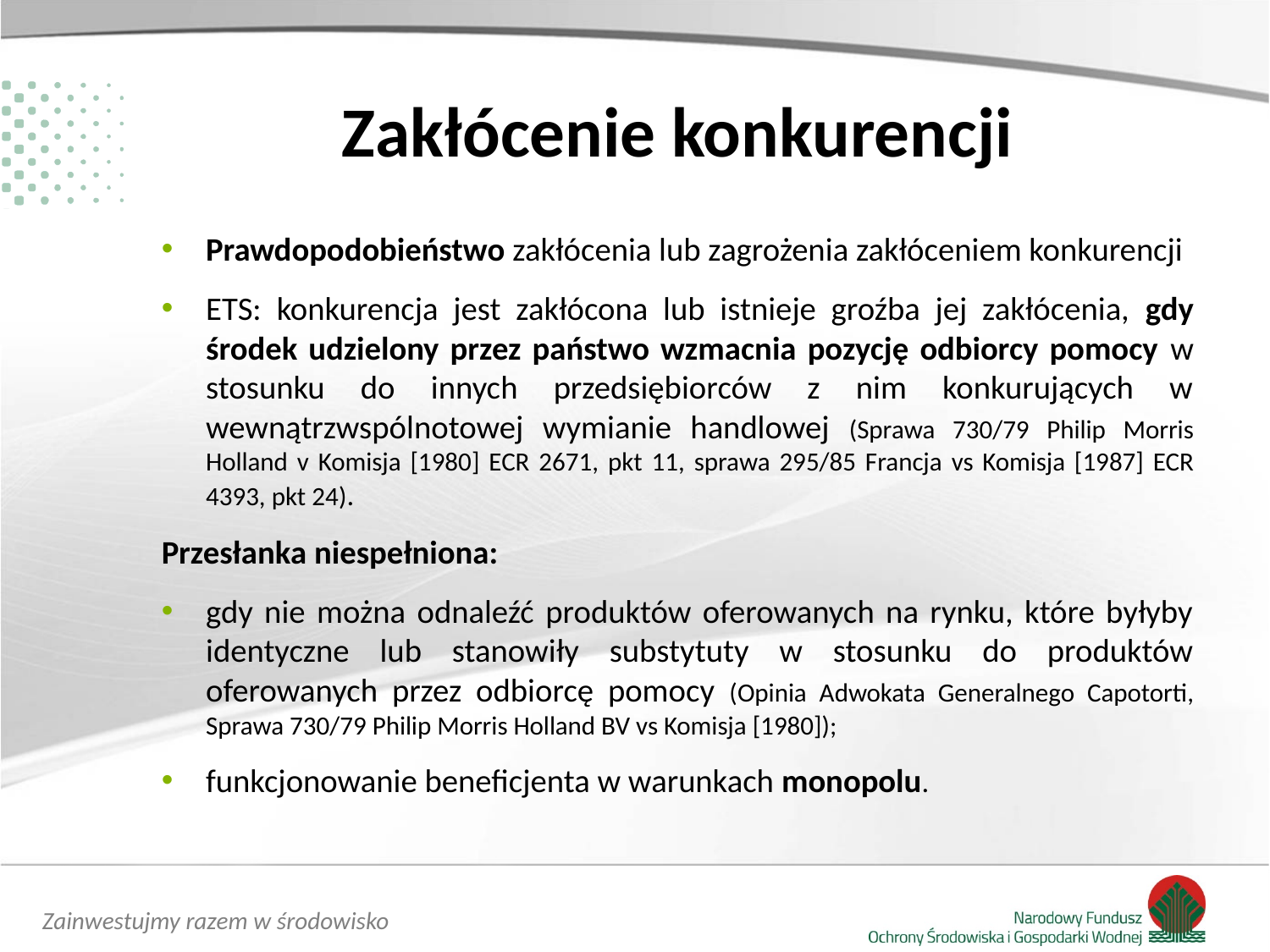

# Zakłócenie konkurencji
Prawdopodobieństwo zakłócenia lub zagrożenia zakłóceniem konkurencji
ETS: konkurencja jest zakłócona lub istnieje groźba jej zakłócenia, gdy środek udzielony przez państwo wzmacnia pozycję odbiorcy pomocy w stosunku do innych przedsiębiorców z nim konkurujących w wewnątrzwspólnotowej wymianie handlowej (Sprawa 730/79 Philip Morris Holland v Komisja [1980] ECR 2671, pkt 11, sprawa 295/85 Francja vs Komisja [1987] ECR 4393, pkt 24).
Przesłanka niespełniona:
gdy nie można odnaleźć produktów oferowanych na rynku, które byłyby identyczne lub stanowiły substytuty w stosunku do produktów oferowanych przez odbiorcę pomocy (Opinia Adwokata Generalnego Capotorti, Sprawa 730/79 Philip Morris Holland BV vs Komisja [1980]);
funkcjonowanie beneficjenta w warunkach monopolu.